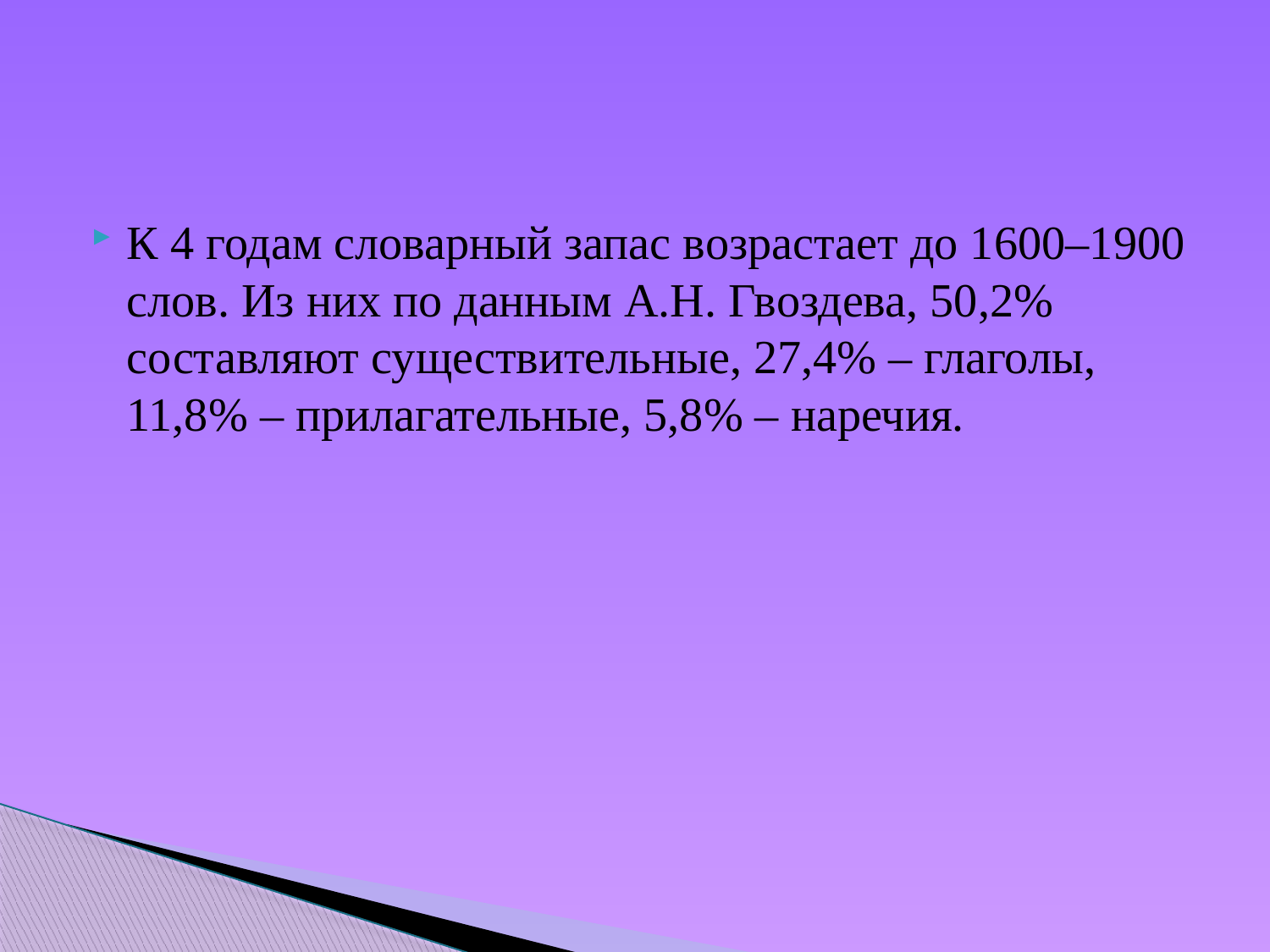

К 4 годам словарный запас возрастает до 1600–1900 слов. Из них по данным А.Н. Гвоздева, 50,2% составляют существительные, 27,4% – глаголы, 11,8% – прилагательные, 5,8% – наречия.